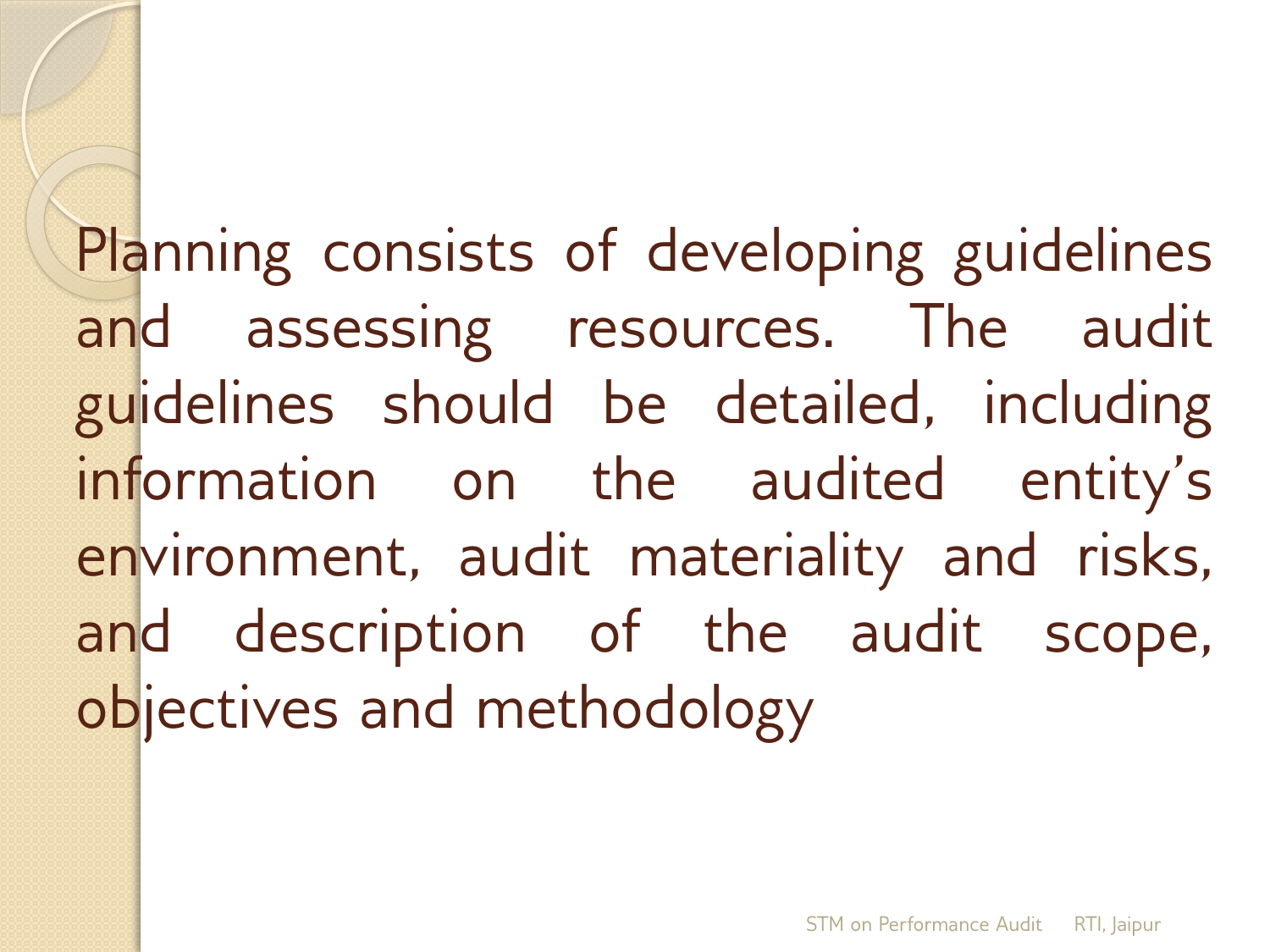

# Planning consists of developing guidelines and assessing resources. The audit guidelines should be detailed, including information on the audited entity’s environment, audit materiality and risks, and description of the audit scope, objectives and methodology
STM on Performance Audit     RTI, Jaipur